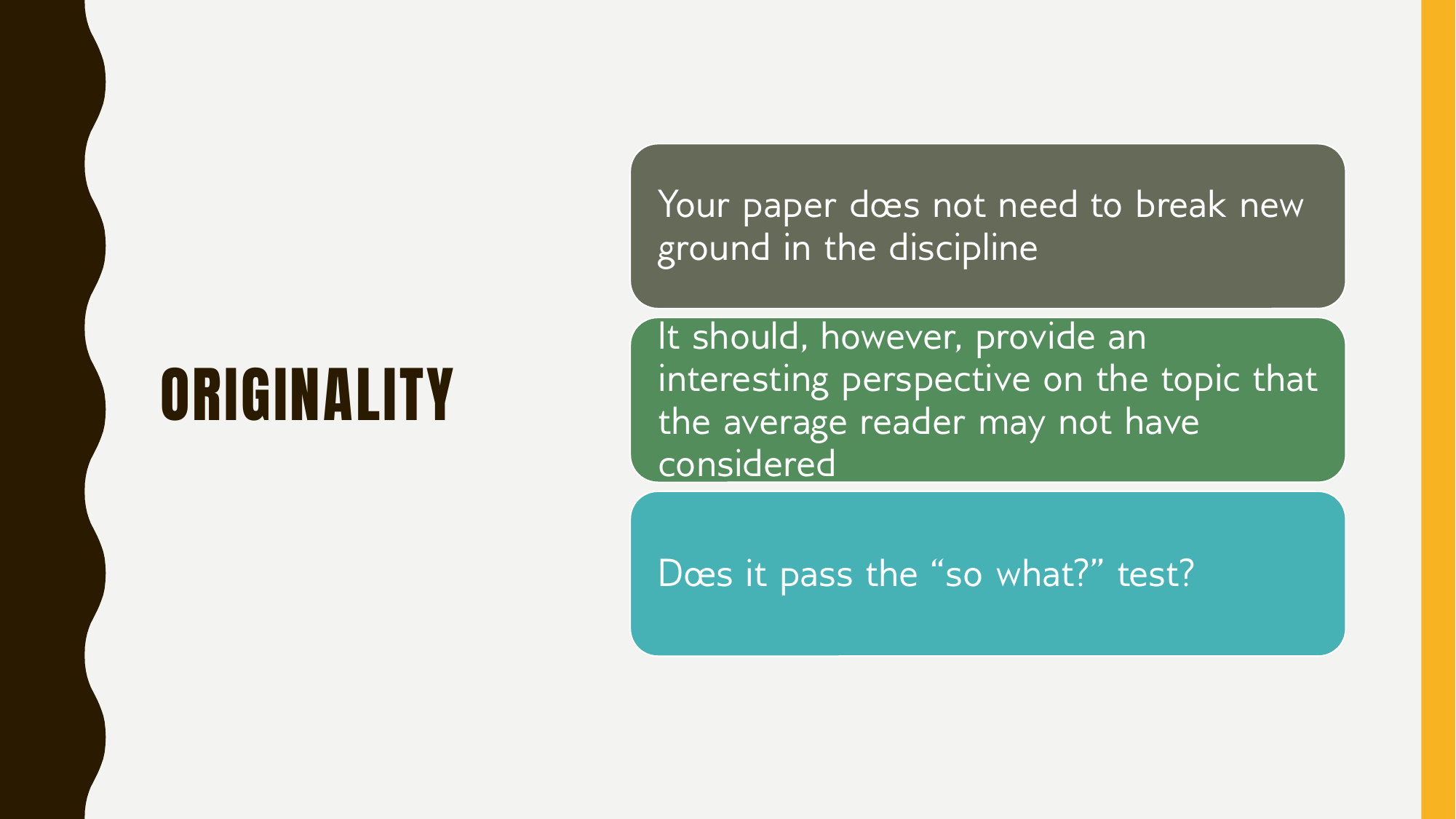

Your paper does not need to break new ground in the discipline
It should, however, provide an interesting perspective on the topic that the average reader may not have considered
Does it pass the “so what?” test?
# originality